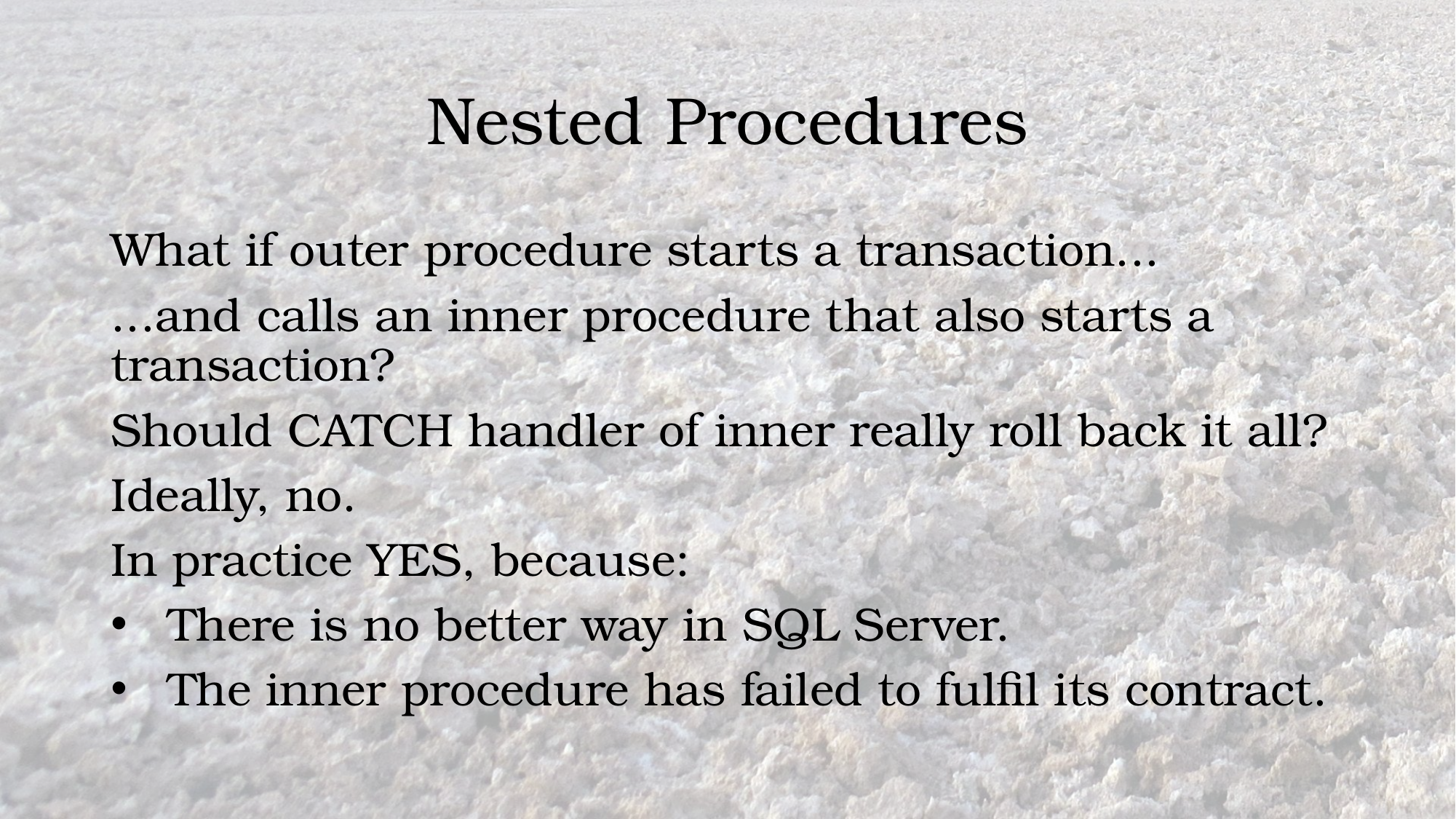

# Nested Procedures
What if outer procedure starts a transaction...
...and calls an inner procedure that also starts a transaction?
Should CATCH handler of inner really roll back it all?
Ideally, no.
In practice YES, because:
There is no better way in SQL Server.
The inner procedure has failed to fulfil its contract.